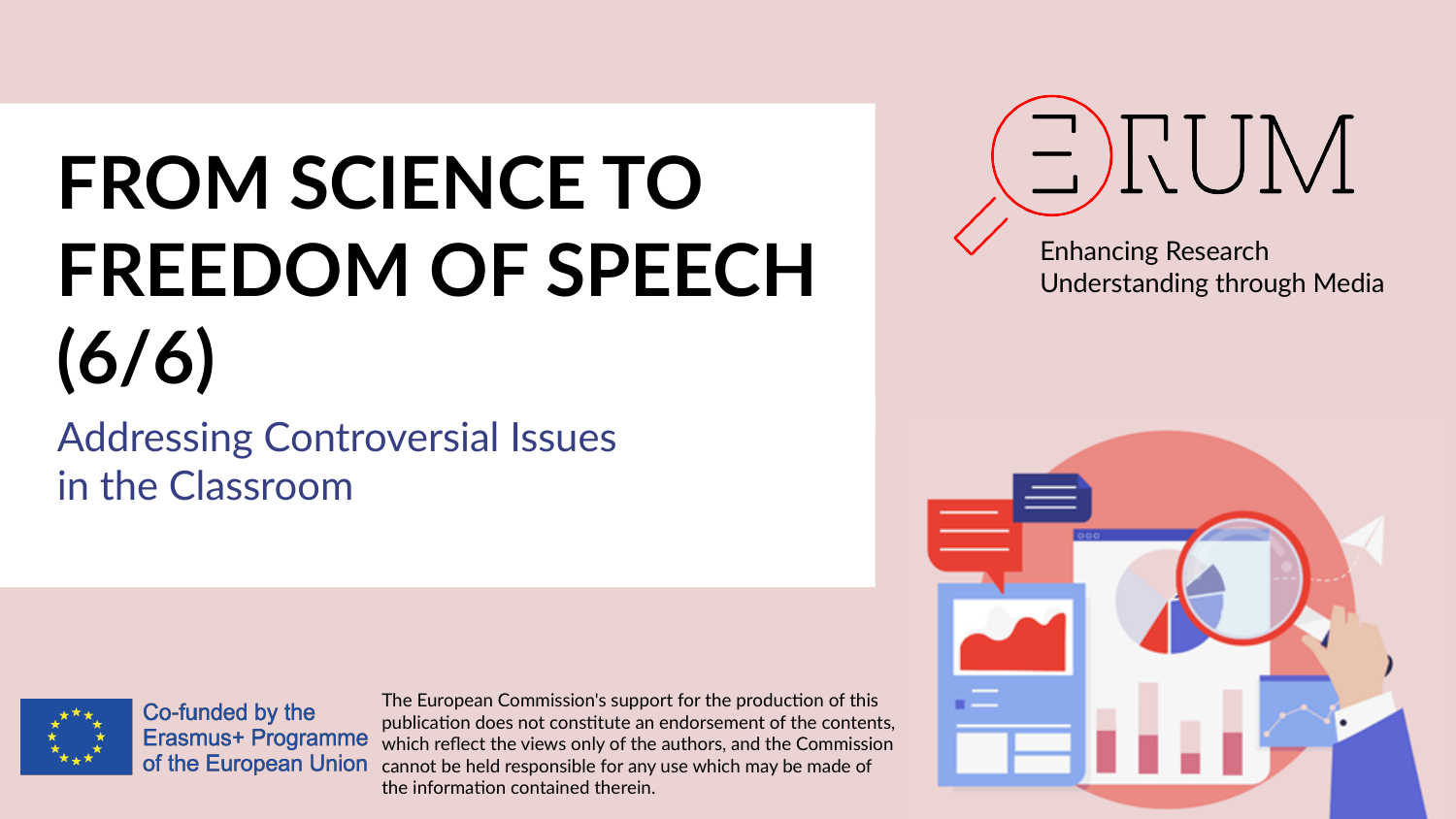

# FROM SCIENCE TO FREEDOM OF SPEECH (6/6)
Addressing Controversial Issues
in the Classroom